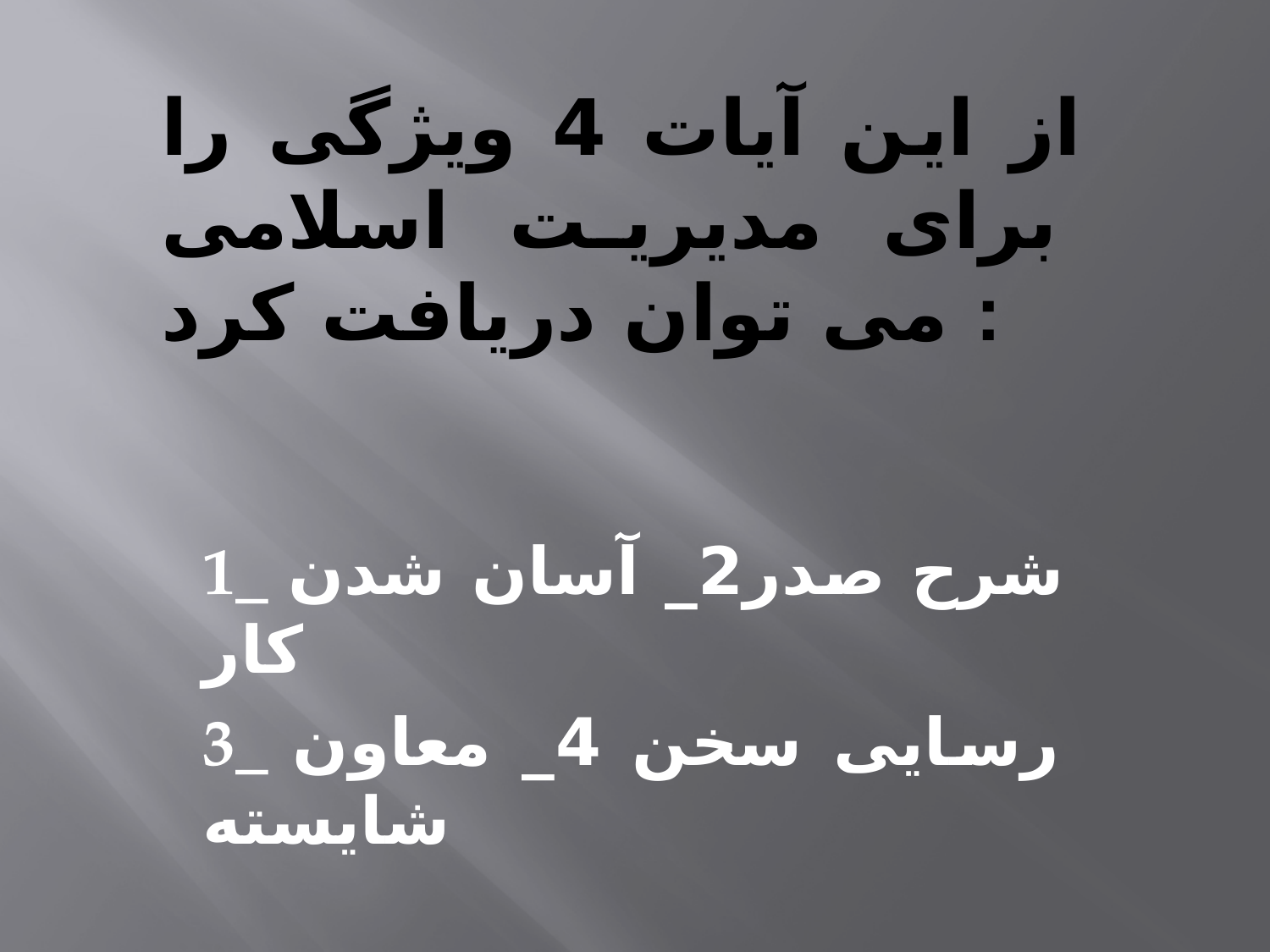

# از این آیات 4 ویژگی را برای مدیریت اسلامی می توان دریافت کرد :
1_ شرح صدر2_ آسان شدن کار
3_ رسایی سخن 4_ معاون شایسته